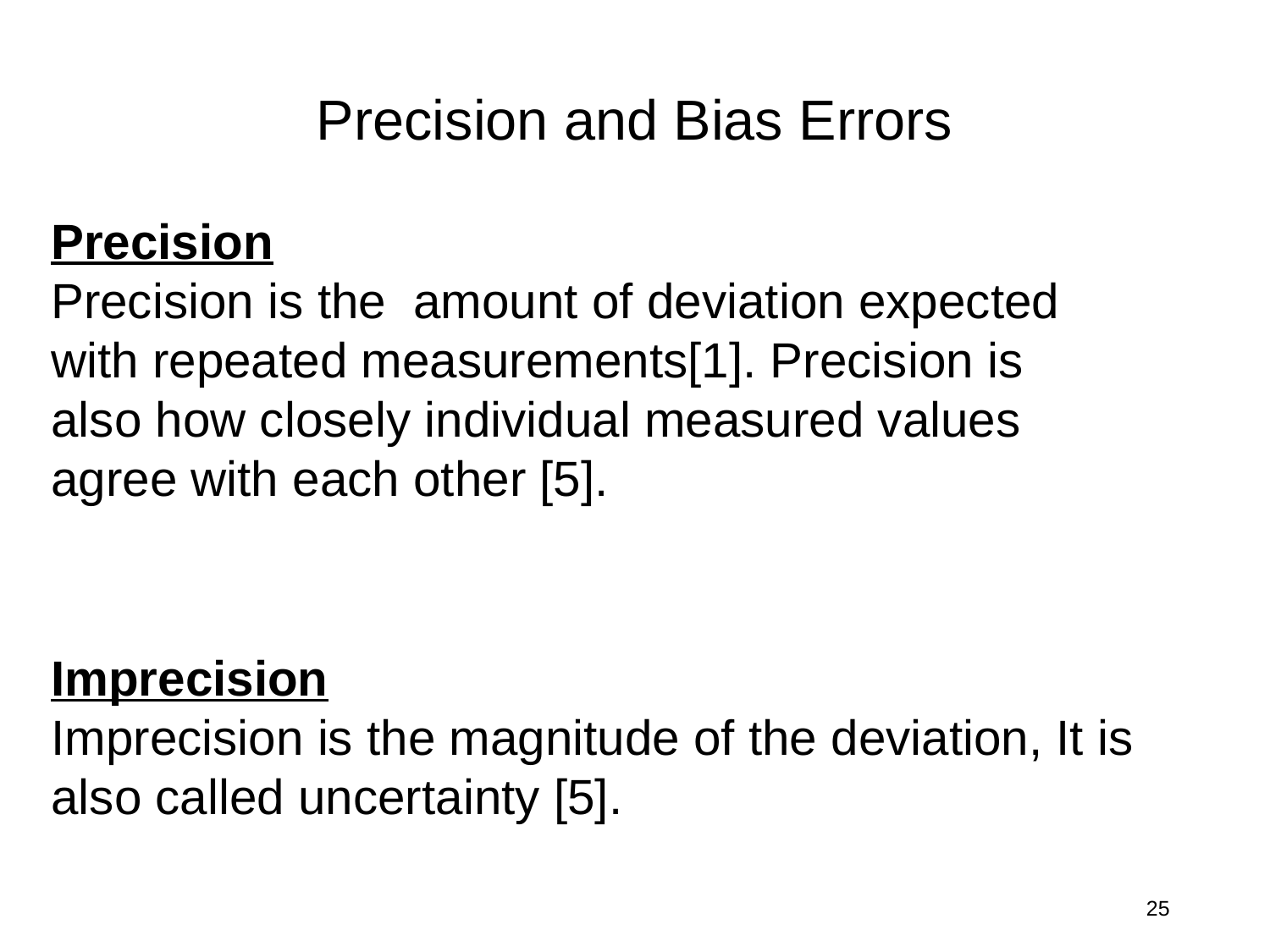

Precision and Bias Errors
Precision
Precision is the  amount of deviation expected with repeated measurements[1]. Precision is also how closely individual measured values agree with each other [5].

Imprecision
Imprecision is the magnitude of the deviation, It is also called uncertainty [5].
25